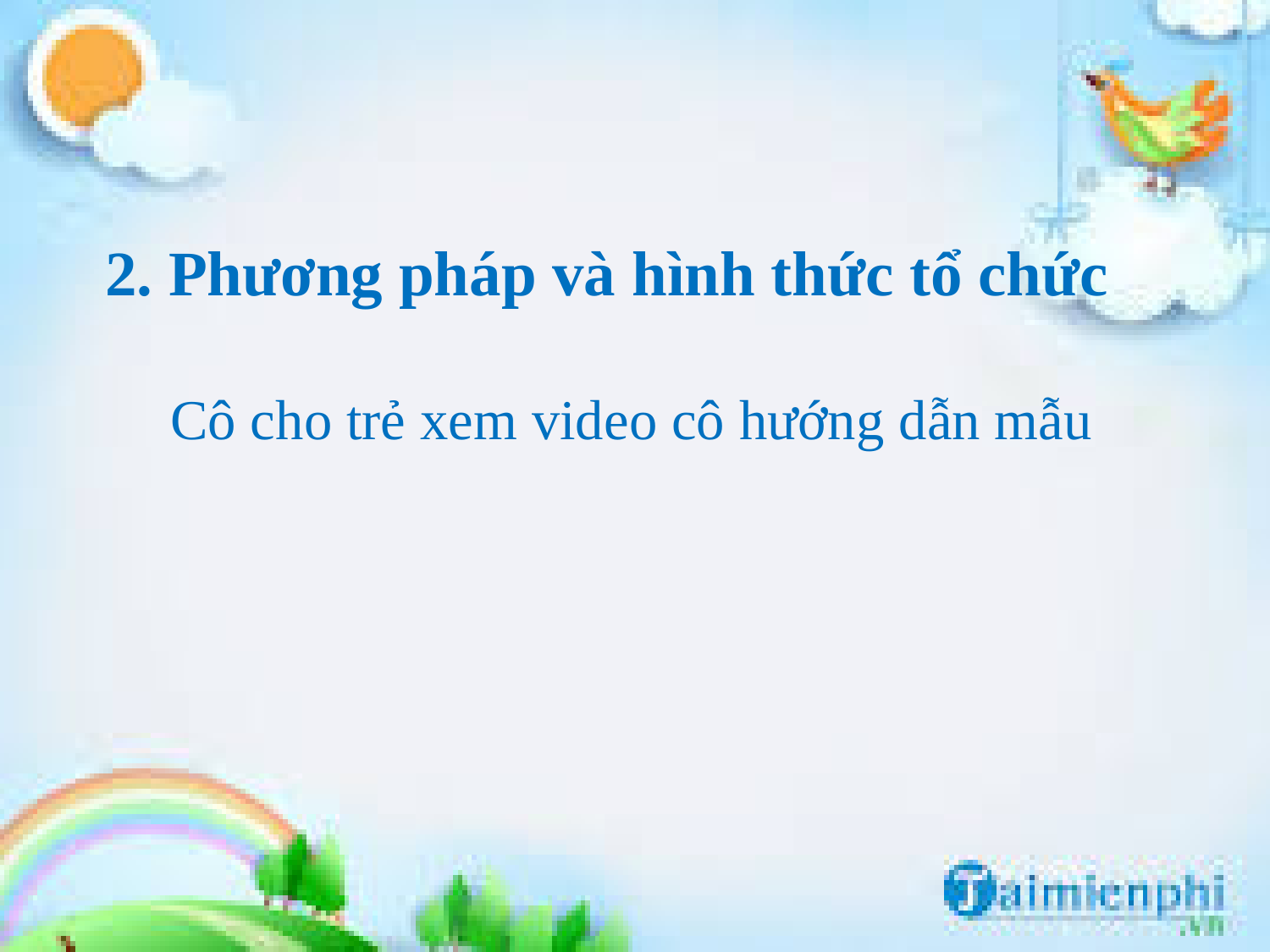

# 2. Phương pháp và hình thức tổ chức
Cô cho trẻ xem video cô hướng dẫn mẫu